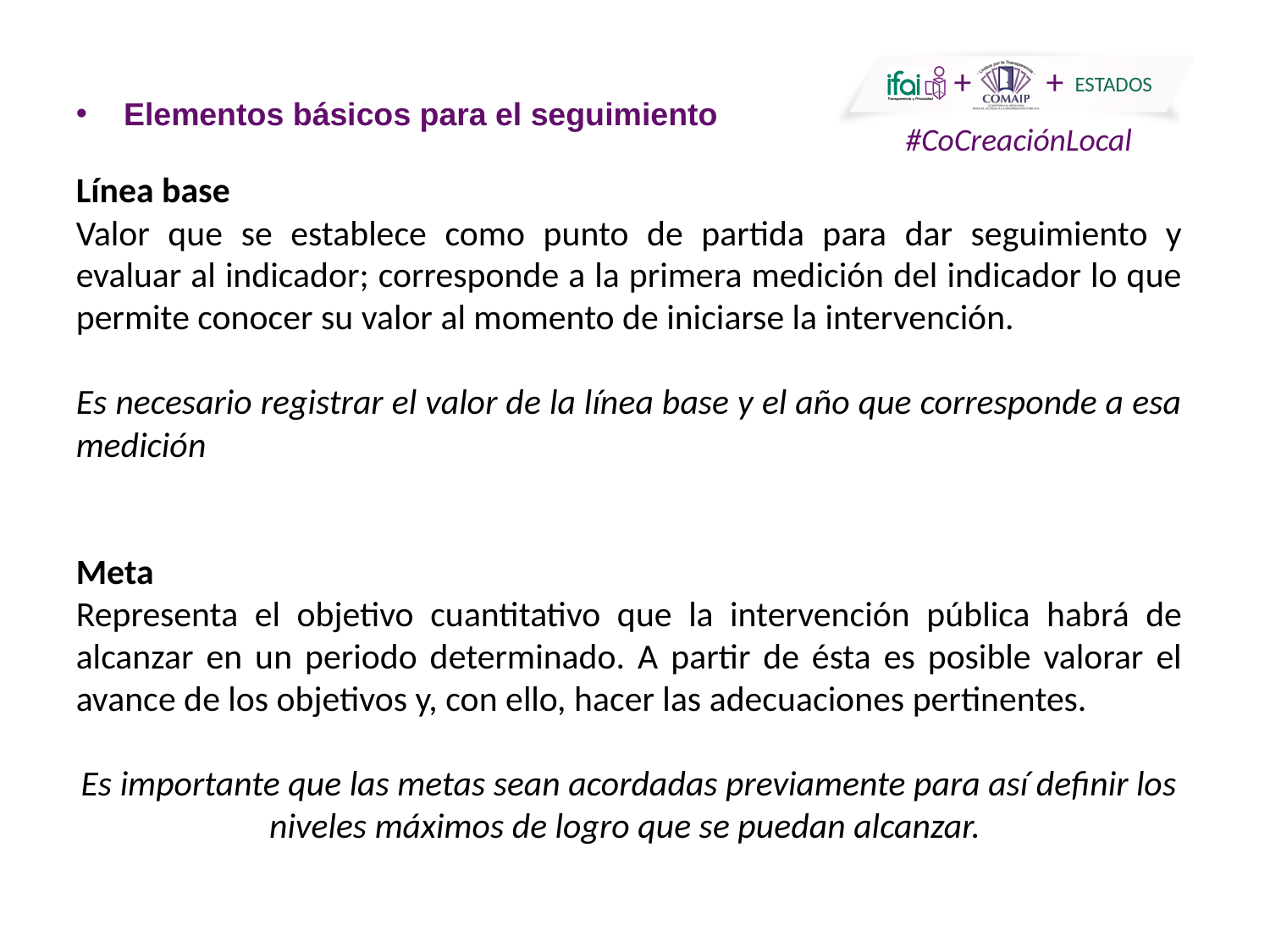

Elementos básicos para el seguimiento
Línea base
Valor que se establece como punto de partida para dar seguimiento y evaluar al indicador; corresponde a la primera medición del indicador lo que permite conocer su valor al momento de iniciarse la intervención.

Es necesario registrar el valor de la línea base y el año que corresponde a esa medición

Meta
Representa el objetivo cuantitativo que la intervención pública habrá de alcanzar en un periodo determinado. A partir de ésta es posible valorar el avance de los objetivos y, con ello, hacer las adecuaciones pertinentes.

Es importante que las metas sean acordadas previamente para así definir los niveles máximos de logro que se puedan alcanzar.